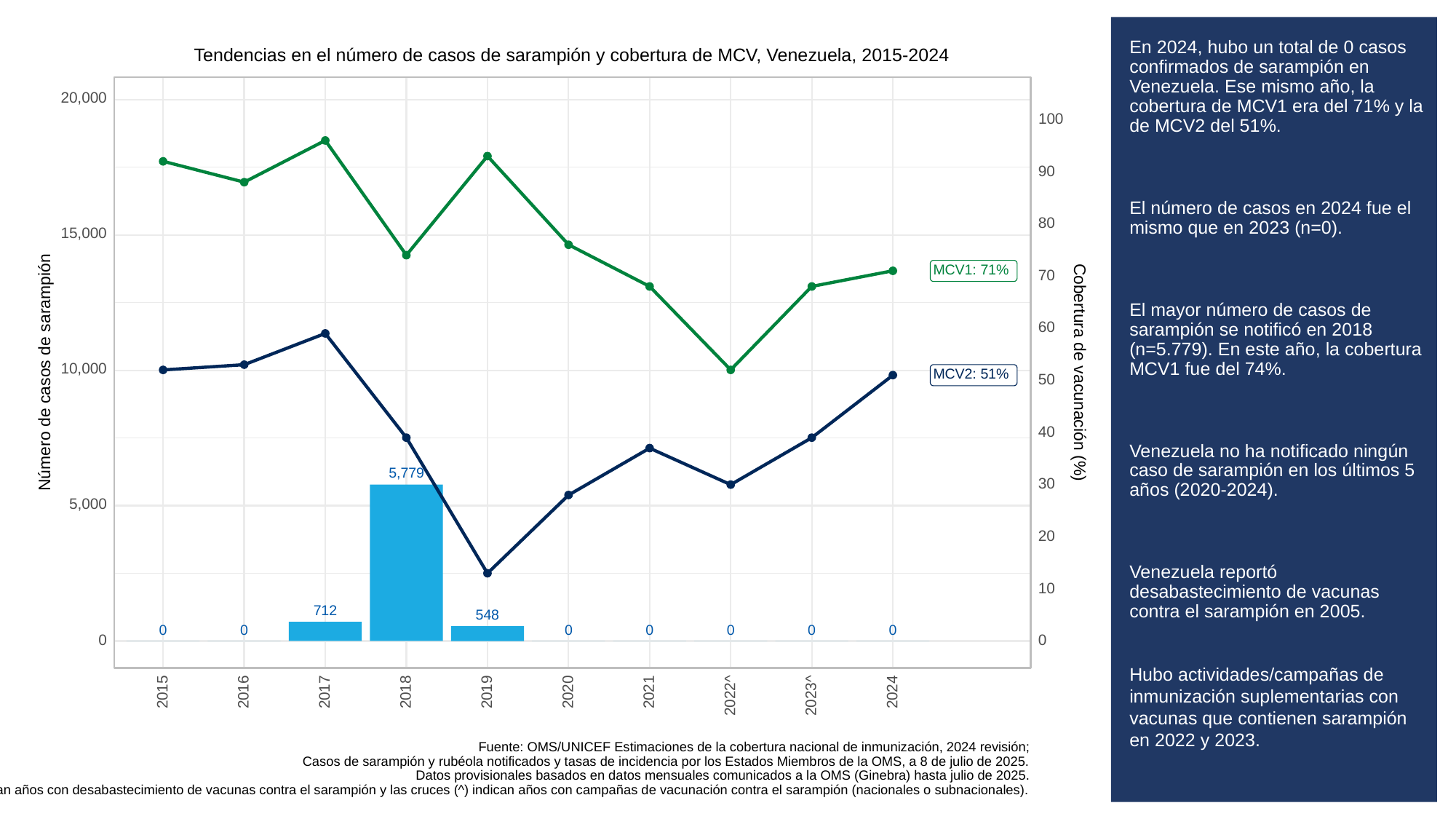

# En 2024, hubo un total de 0 casos confirmados de sarampión en Venezuela. Ese mismo año, la cobertura de MCV1 era del 71% y la de MCV2 del 51%.

El número de casos en 2024 fue el mismo que en 2023 (n=0).

El mayor número de casos de sarampión se notificó en 2018 (n=5.779). En este año, la cobertura MCV1 fue del 74%.

Venezuela no ha notificado ningún caso de sarampión en los últimos 5 años (2020-2024).

Venezuela reportó desabastecimiento de vacunas contra el sarampión en 2005.

Hubo actividades/campañas de inmunización suplementarias con vacunas que contienen sarampión en 2022 y 2023.

Tendencias en el número de casos de sarampión y cobertura de MCV, Venezuela, 2015-2024

20,000

100

90

80
15,000

MCV1: 71%

70

60

10,000

Cobertura de vacunación (%)
Número de casos de sarampión

MCV2: 51%

50

40

5,779
30

5,000

20

10
712
548

0
0
0
0
0
0
0

0
0

2015
2016
2017
2018
2019
2020
2021
2024
2023^
2022^
Fuente: OMS/UNICEF Estimaciones de la cobertura nacional de inmunización, 2024 revisión;
Casos de sarampión y rubéola notificados y tasas de incidencia por los Estados Miembros de la OMS, a 8 de julio de 2025.
Datos provisionales basados en datos mensuales comunicados a la OMS (Ginebra) hasta julio de 2025.
Nota: Los asteriscos (*) indican años con desabastecimiento de vacunas contra el sarampión y las cruces (^) indican años con campañas de vacunación contra el sarampión (nacionales o subnacionales).